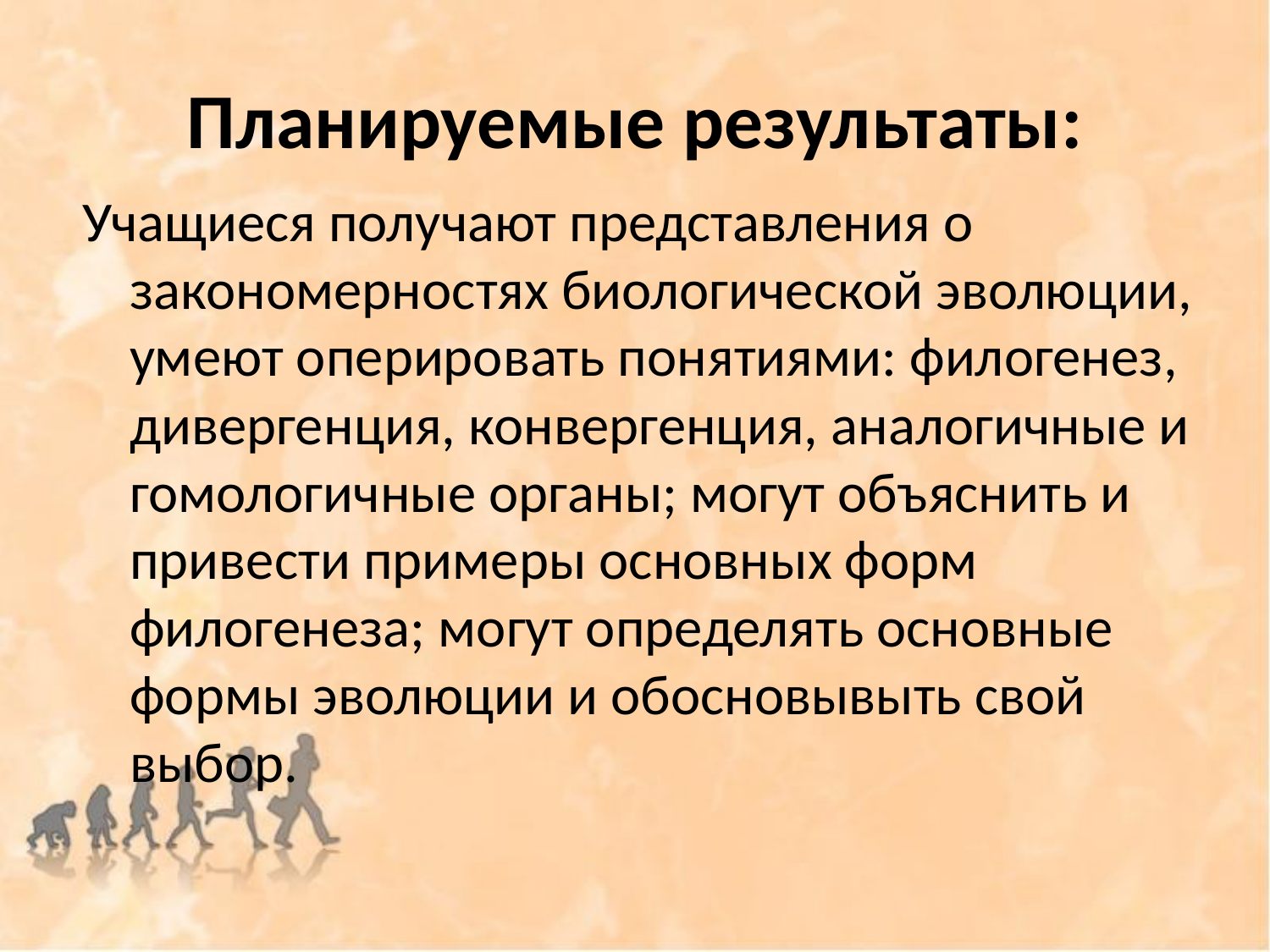

# Планируемые результаты:
Учащиеся получают представления о закономерностях биологической эволюции, умеют оперировать понятиями: филогенез, дивергенция, конвергенция, аналогичные и гомологичные органы; могут объяснить и привести примеры основных форм филогенеза; могут определять основные формы эволюции и обосновывыть свой выбор.